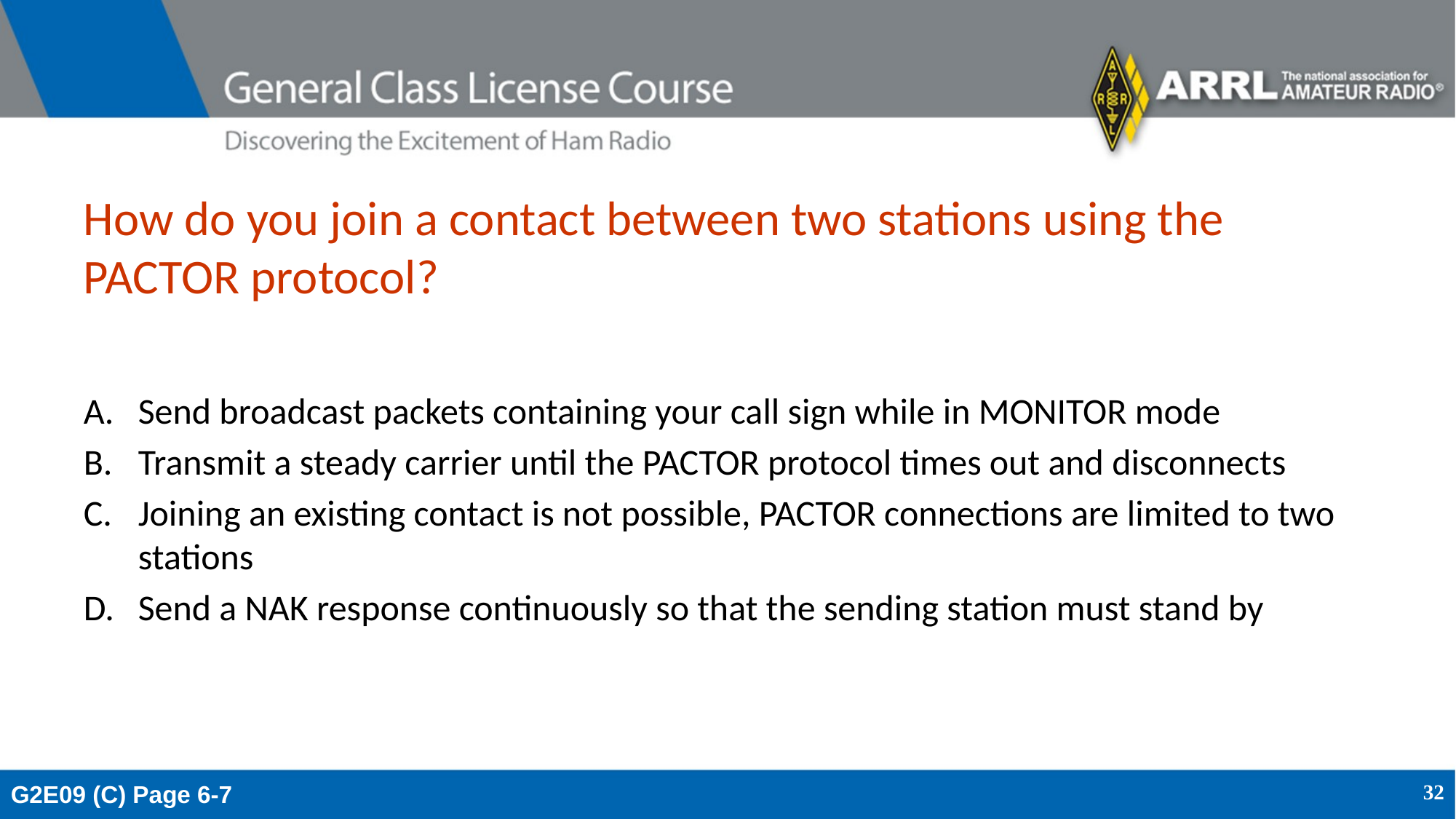

# How do you join a contact between two stations using the PACTOR protocol?
Send broadcast packets containing your call sign while in MONITOR mode
Transmit a steady carrier until the PACTOR protocol times out and disconnects
Joining an existing contact is not possible, PACTOR connections are limited to two stations
Send a NAK response continuously so that the sending station must stand by
G2E09 (C) Page 6-7
32